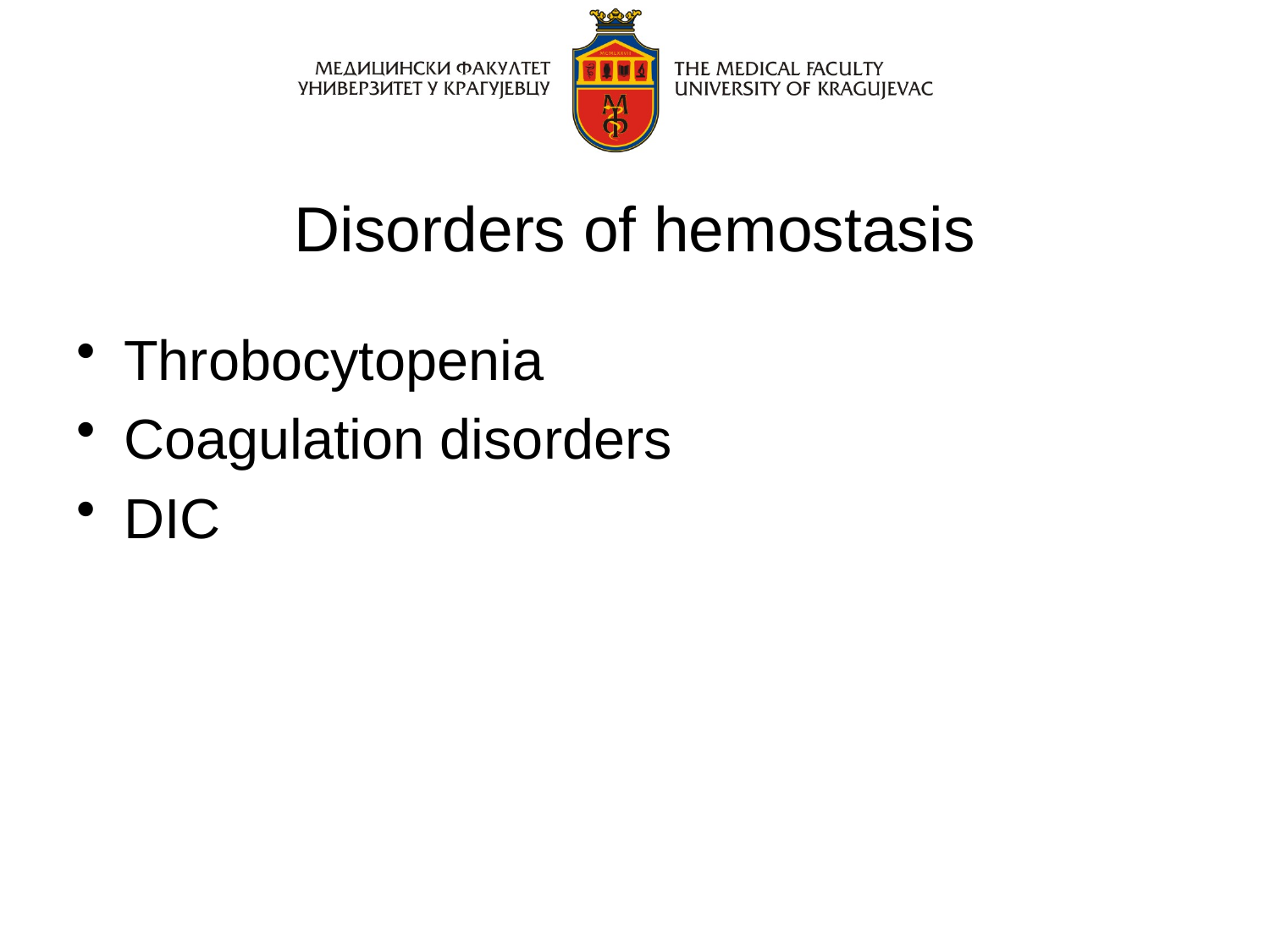

# Disorders of hemostasis
Throbocytopenia
Coagulation disorders
DIC